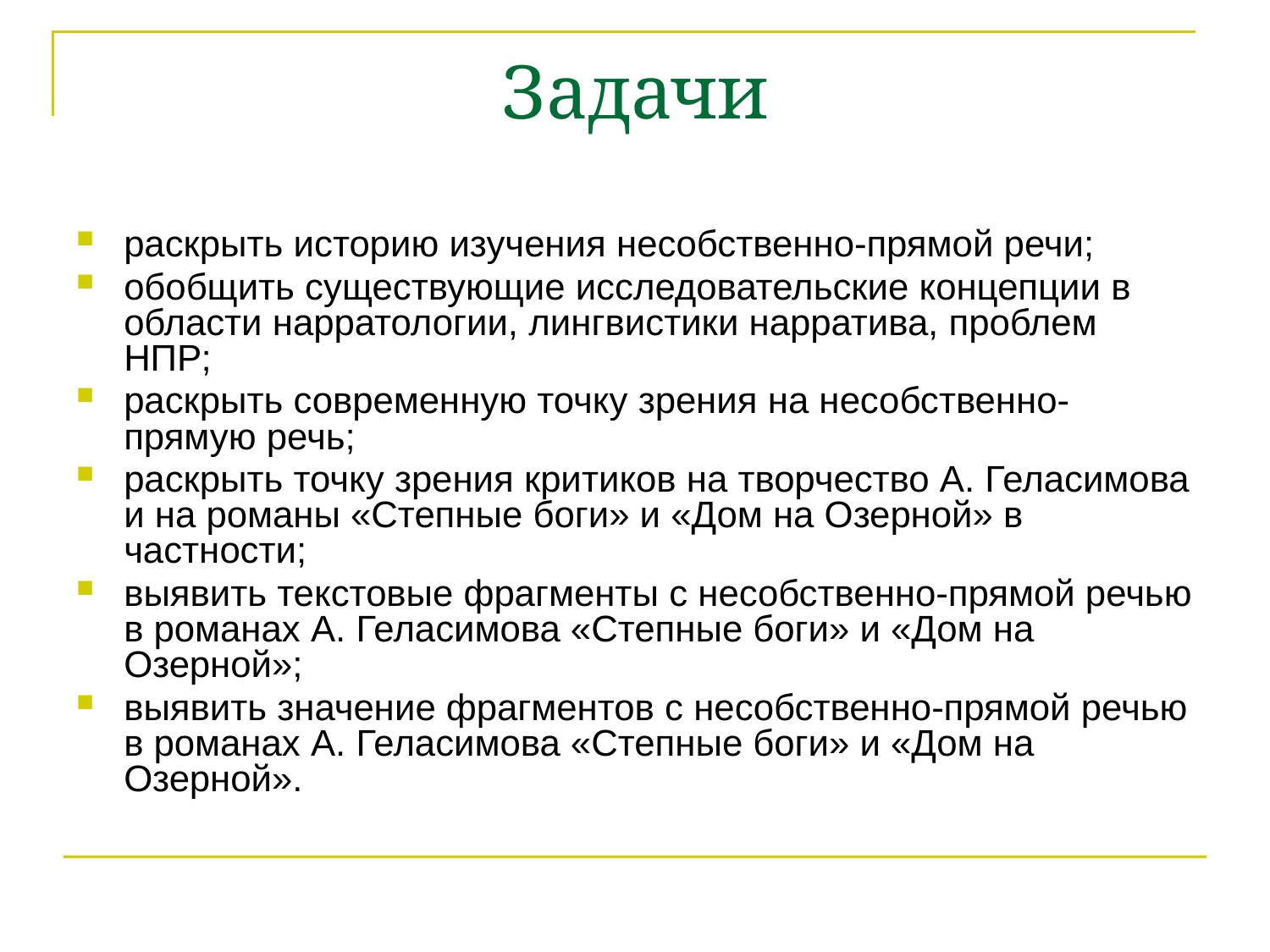

# Задачи
раскрыть историю изучения несобственно-прямой речи;
обобщить существующие исследовательские концепции в области нарратологии, лингвистики нарратива, проблем НПР;
раскрыть современную точку зрения на несобственно-прямую речь;
раскрыть точку зрения критиков на творчество А. Геласимова и на романы «Степные боги» и «Дом на Озерной» в частности;
выявить текстовые фрагменты с несобственно-прямой речью в романах А. Геласимова «Степные боги» и «Дом на Озерной»;
выявить значение фрагментов с несобственно-прямой речью в романах А. Геласимова «Степные боги» и «Дом на Озерной».